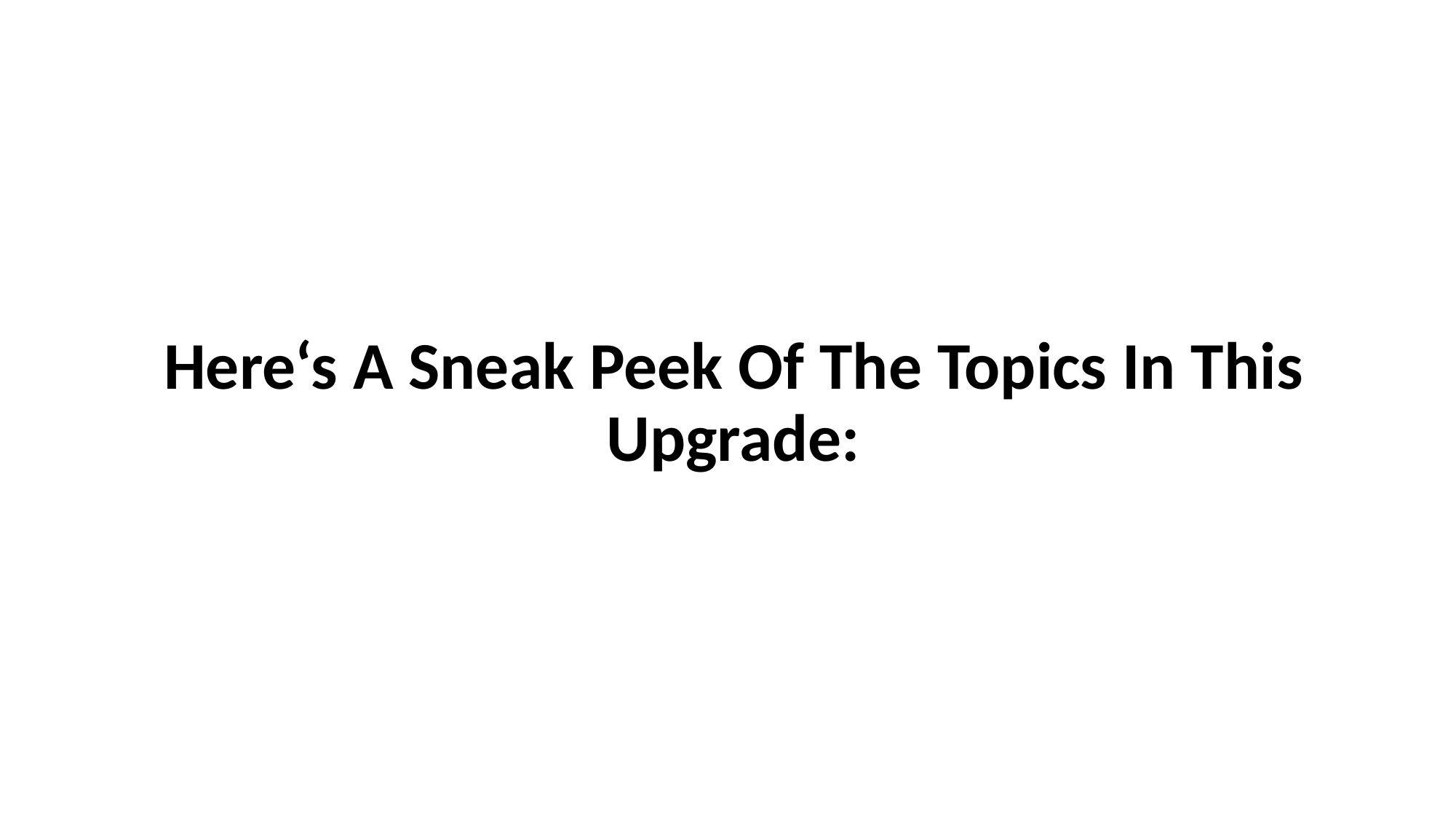

# Here‘s A Sneak Peek Of The Topics In This Upgrade: